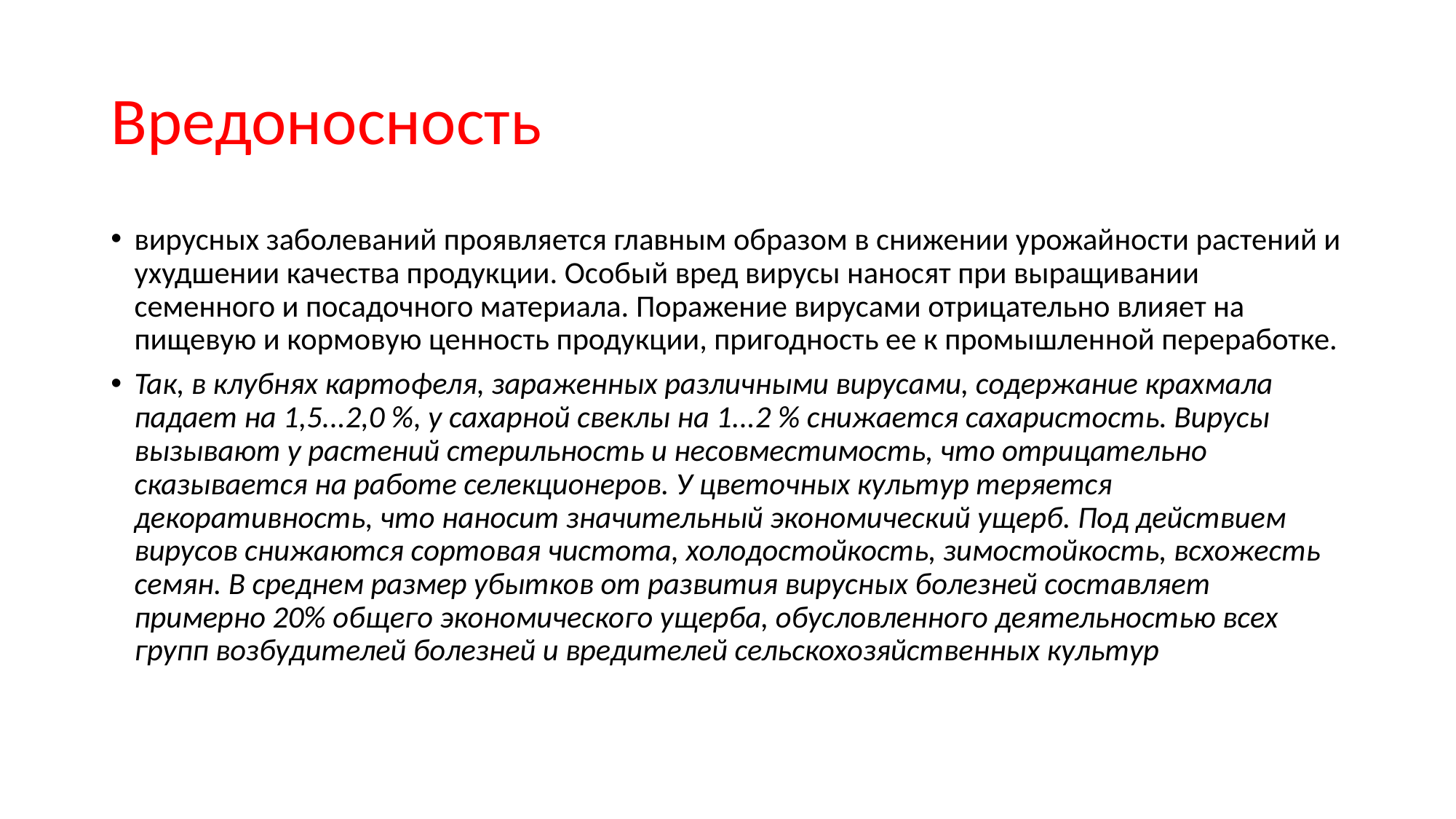

# Вредоносность
вирусных заболеваний проявляется главным образом в снижении урожайности растений и ухудшении качества продукции. Особый вред вирусы наносят при выращивании семенного и посадочного материала. Поражение вирусами отрицательно влияет на пищевую и кормовую ценность продукции, пригодность ее к промышленной переработке.
Так, в клубнях картофеля, зараженных различными вирусами, содержание крахмала падает на 1,5...2,0 %, у сахарной свеклы на 1...2 % снижается сахаристость. Вирусы вызывают у растений стерильность и несовместимость, что отрицательно сказывается на работе селекционеров. У цветочных культур теряется декоративность, что наносит значительный экономический ущерб. Под действием вирусов снижаются сортовая чистота, холодостойкость, зимостойкость, всхожесть семян. В среднем размер убытков от развития вирусных болезней составляет примерно 20% общего экономического ущерба, обусловленного деятельностью всех групп возбудителей болезней и вредителей сельскохозяйственных культур